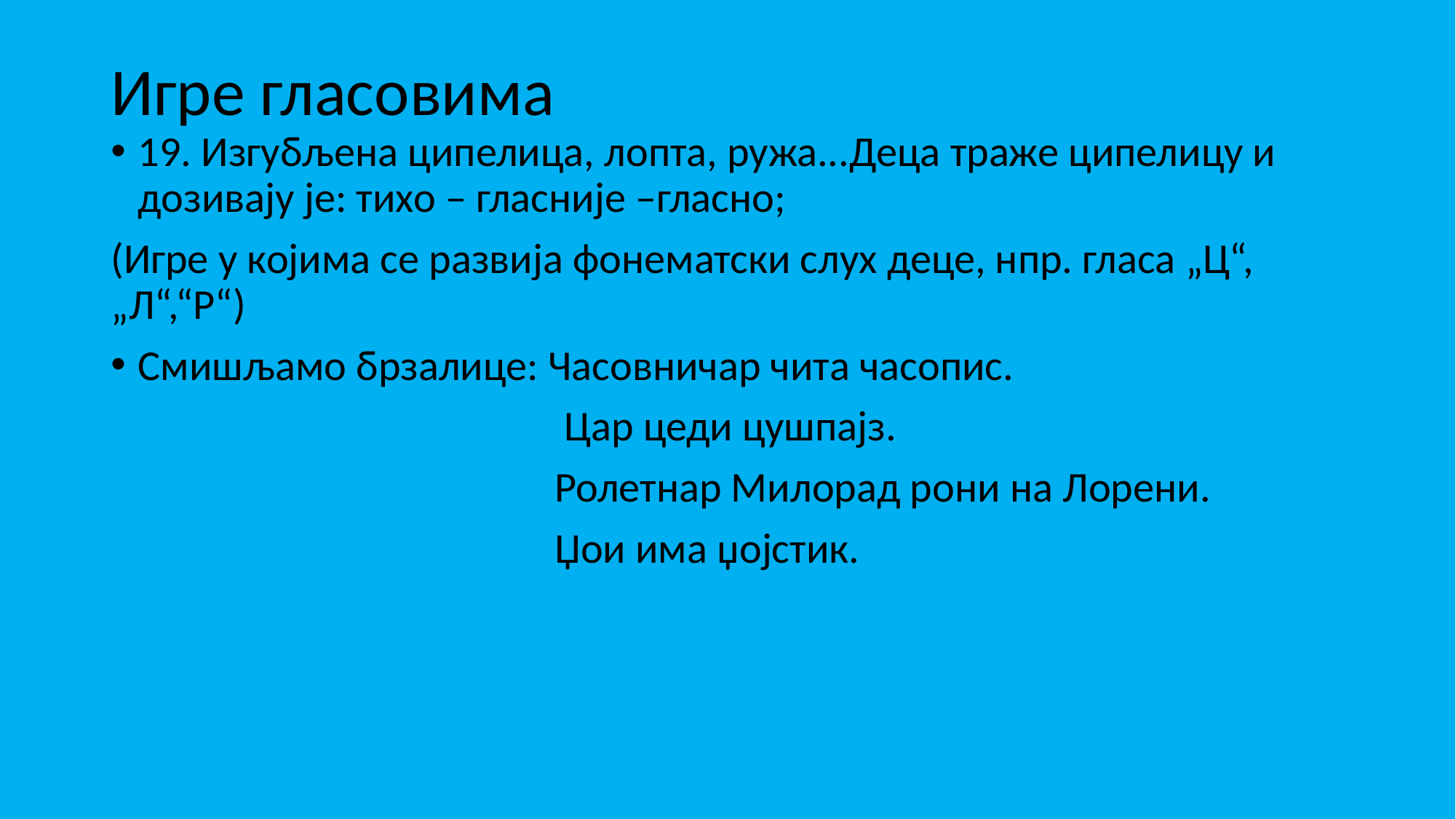

# Игре гласовима
19. Изгубљена ципелица, лопта, ружа...Деца траже ципелицу и дозивају је: тихо – гласније –гласно;
(Игре у којима се развија фонематски слух деце, нпр. гласа „Ц“, „Л“,“Р“)
Смишљамо брзалице: Часовничар чита часопис.
                                               Цар цеди цушпајз.
                                              Ролетнар Милорад рони на Лорени.
                                              Џои има џојстик.